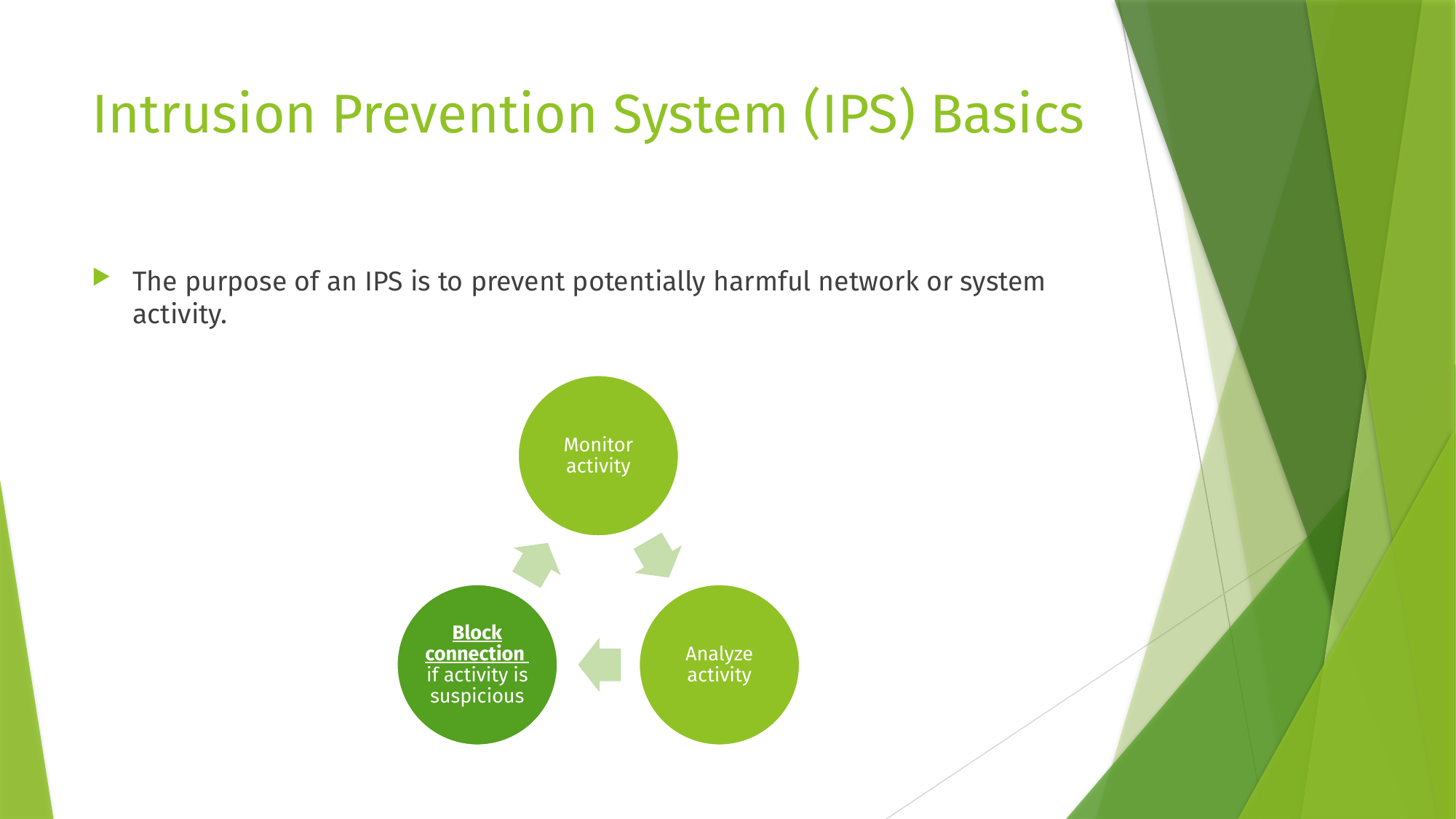

# Intrusion Prevention System (IPS) Basics
The purpose of an IPS is to prevent potentially harmful network or system activity.
Monitor activity

Analyze activity

Block connection  if activity is suspicious